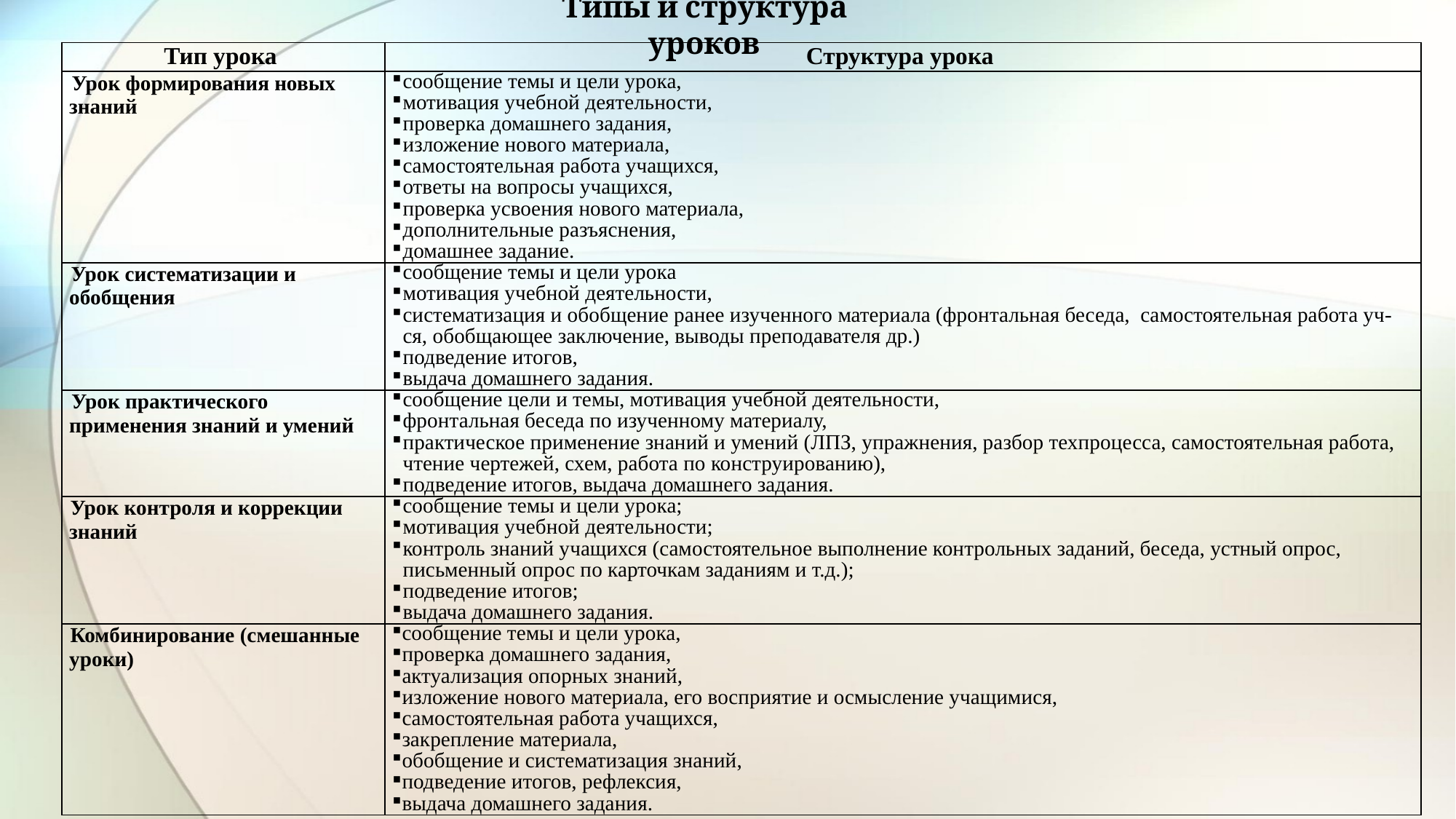

Типы и структура уроков

| Тип урока | Структура урока |
| --- | --- |
| Урок формирования новых знаний | сообщение темы и цели урока, мотивация учебной деятельности, проверка домашнего задания, изложение нового материала, самостоятельная работа учащихся, ответы на вопросы учащихся, проверка усвоения нового материала, дополнительные разъяснения, домашнее задание. |
| Урок систематизации и обобщения | сообщение темы и цели урока мотивация учебной деятельности, систематизация и обобщение ранее изученного материала (фронтальная беседа, самостоятельная работа уч-ся, обобщающее заключение, выводы преподавателя др.) подведение итогов, выдача домашнего задания. |
| Урок практического применения знаний и умений | сообщение цели и темы, мотивация учебной деятельности, фронтальная беседа по изученному материалу, практическое применение знаний и умений (ЛПЗ, упражнения, разбор техпроцесса, самостоятельная работа, чтение чертежей, схем, работа по конструированию), подведение итогов, выдача домашнего задания. |
| Урок контроля и коррекции знаний | сообщение темы и цели урока; мотивация учебной деятельности; контроль знаний учащихся (самостоятельное выполнение контрольных заданий, беседа, устный опрос, письменный опрос по карточкам заданиям и т.д.); подведение итогов; выдача домашнего задания. |
| Комбинирование (смешанные уроки) | сообщение темы и цели урока, проверка домашнего задания, актуализация опорных знаний, изложение нового материала, его восприятие и осмысление учащимися, самостоятельная работа учащихся, закрепление материала, обобщение и систематизация знаний, подведение итогов, рефлексия, выдача домашнего задания. |